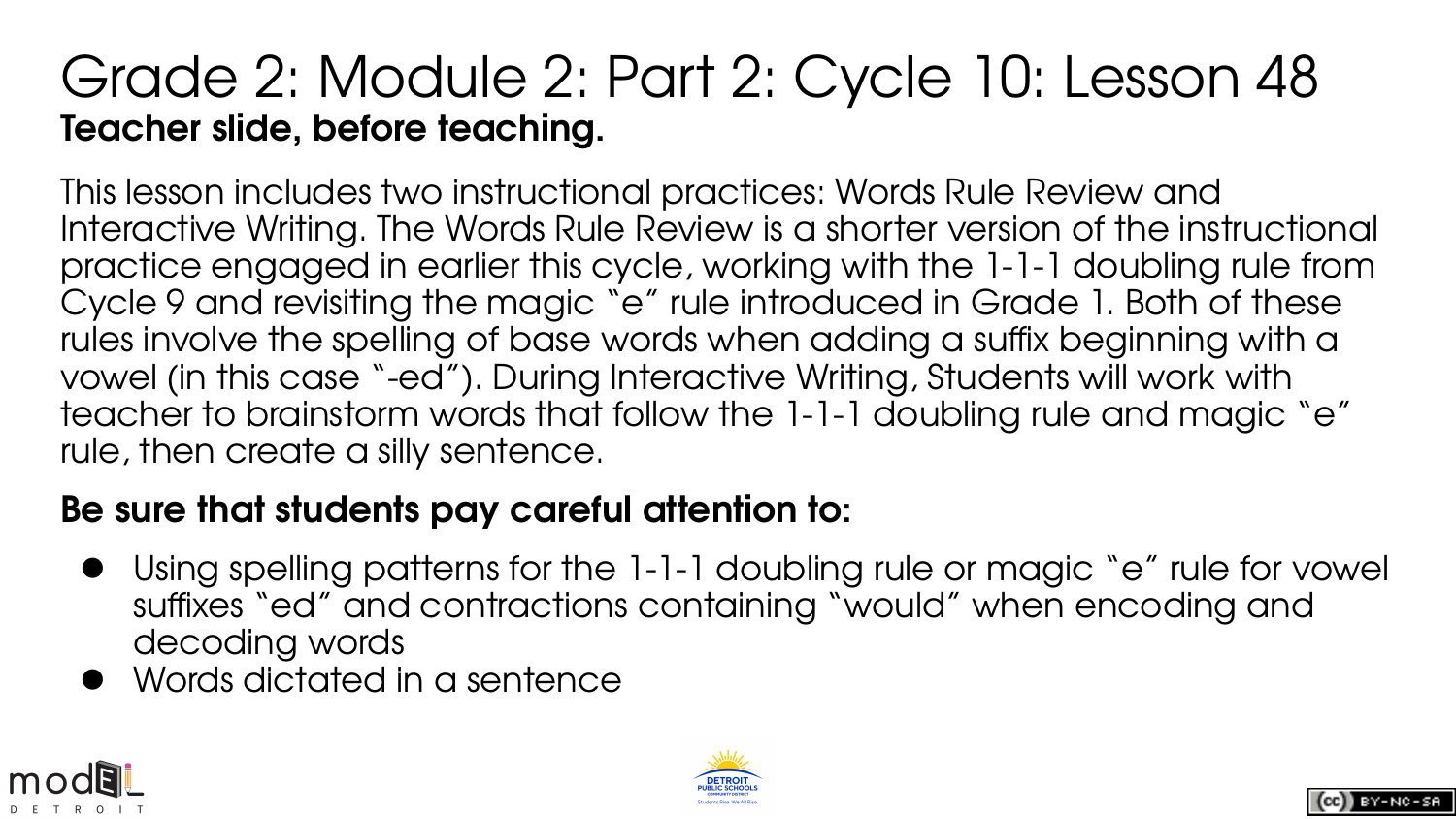

# Grade 2: Module 2: Part 2: Cycle 10: Lesson 48
Teacher slide, before teaching.
This lesson includes two instructional practices: Words Rule Review and Interactive Writing. The Words Rule Review is a shorter version of the instructional practice engaged in earlier this cycle, working with the 1-1-1 doubling rule from Cycle 9 and revisiting the magic “e” rule introduced in Grade 1. Both of these rules involve the spelling of base words when adding a suffix beginning with a vowel (in this case “-ed”). During Interactive Writing, Students will work with teacher to brainstorm words that follow the 1-1-1 doubling rule and magic “e” rule, then create a silly sentence.
Be sure that students pay careful attention to:
Using spelling patterns for the 1-1-1 doubling rule or magic “e” rule for vowel suffixes “ed” and contractions containing “would” when encoding and decoding words
Words dictated in a sentence